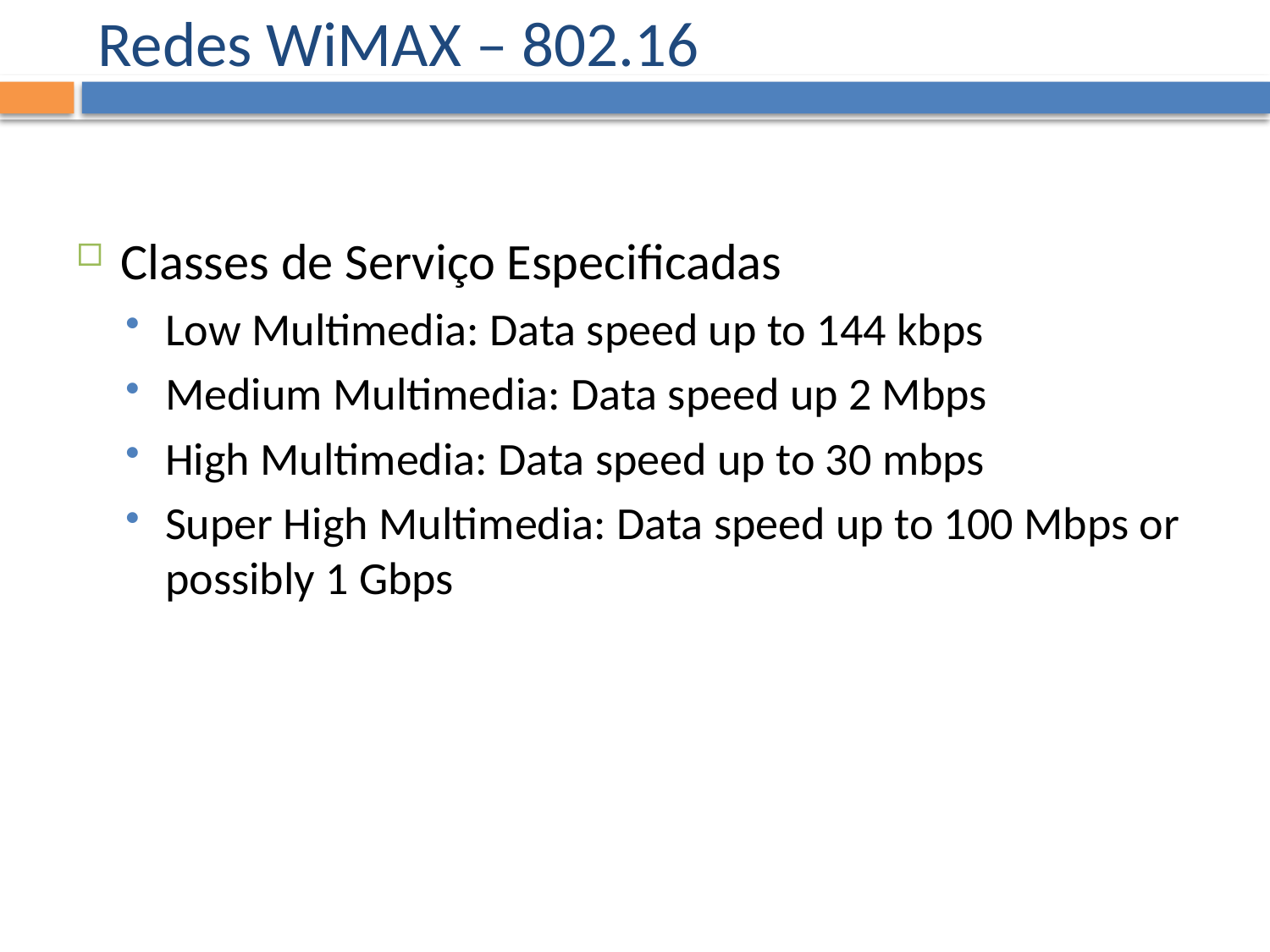

# Redes WiMAX – 802.16
Classes de Serviço Especificadas
Low Multimedia: Data speed up to 144 kbps
Medium Multimedia: Data speed up 2 Mbps
High Multimedia: Data speed up to 30 mbps
Super High Multimedia: Data speed up to 100 Mbps or possibly 1 Gbps